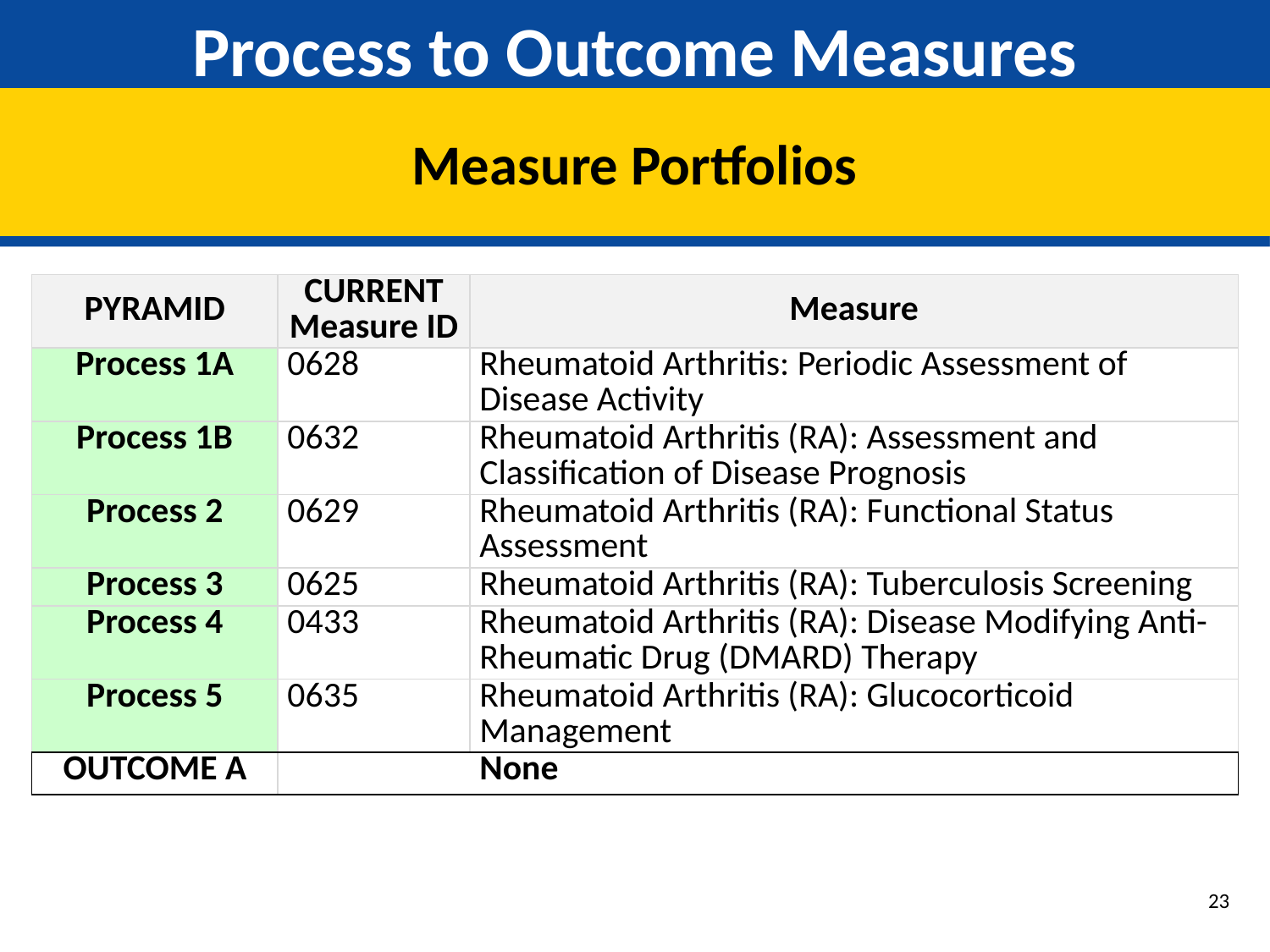

# Process to Outcome Measures
Measure Portfolios
| PYRAMID | CURRENT Measure ID | Measure |
| --- | --- | --- |
| Process 1A | 0628 | Rheumatoid Arthritis: Periodic Assessment of Disease Activity |
| Process 1B | 0632 | Rheumatoid Arthritis (RA): Assessment and Classification of Disease Prognosis |
| Process 2 | 0629 | Rheumatoid Arthritis (RA): Functional Status Assessment |
| Process 3 | 0625 | Rheumatoid Arthritis (RA): Tuberculosis Screening |
| Process 4 | 0433 | Rheumatoid Arthritis (RA): Disease Modifying Anti-Rheumatic Drug (DMARD) Therapy |
| Process 5 | 0635 | Rheumatoid Arthritis (RA): Glucocorticoid Management |
| OUTCOME A |  | None |